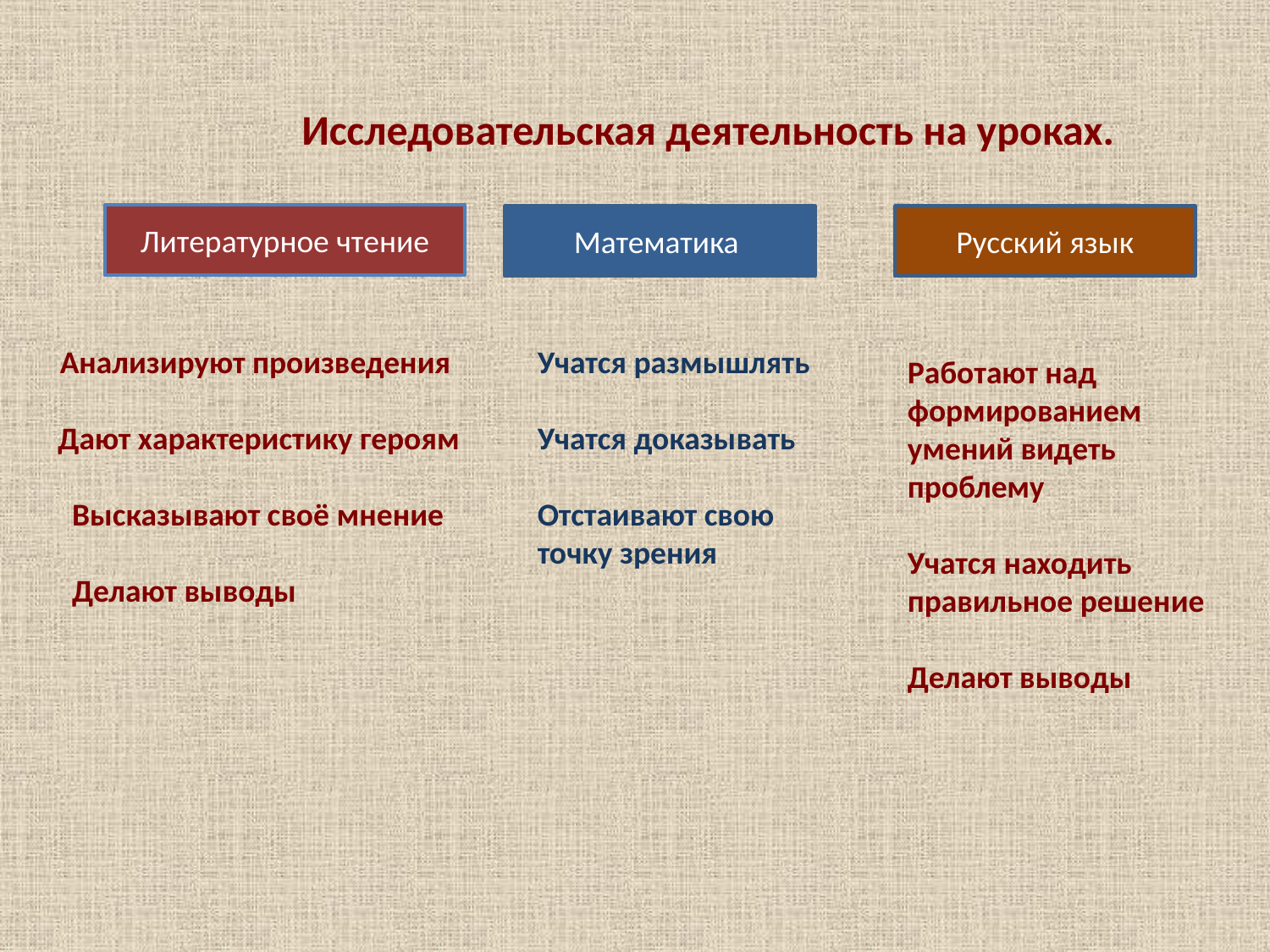

Исследовательская деятельность на уроках.
Литературное чтение
Математика
Русский язык
Учатся размышлять

Учатся доказывать

Отстаивают свою
точку зрения
Анализируют произведения

 Дают характеристику героям

   Высказывают своё мнение

   Делают выводы
Работают над формированием  умений видеть проблему

Учатся находить правильное решение

Делают выводы